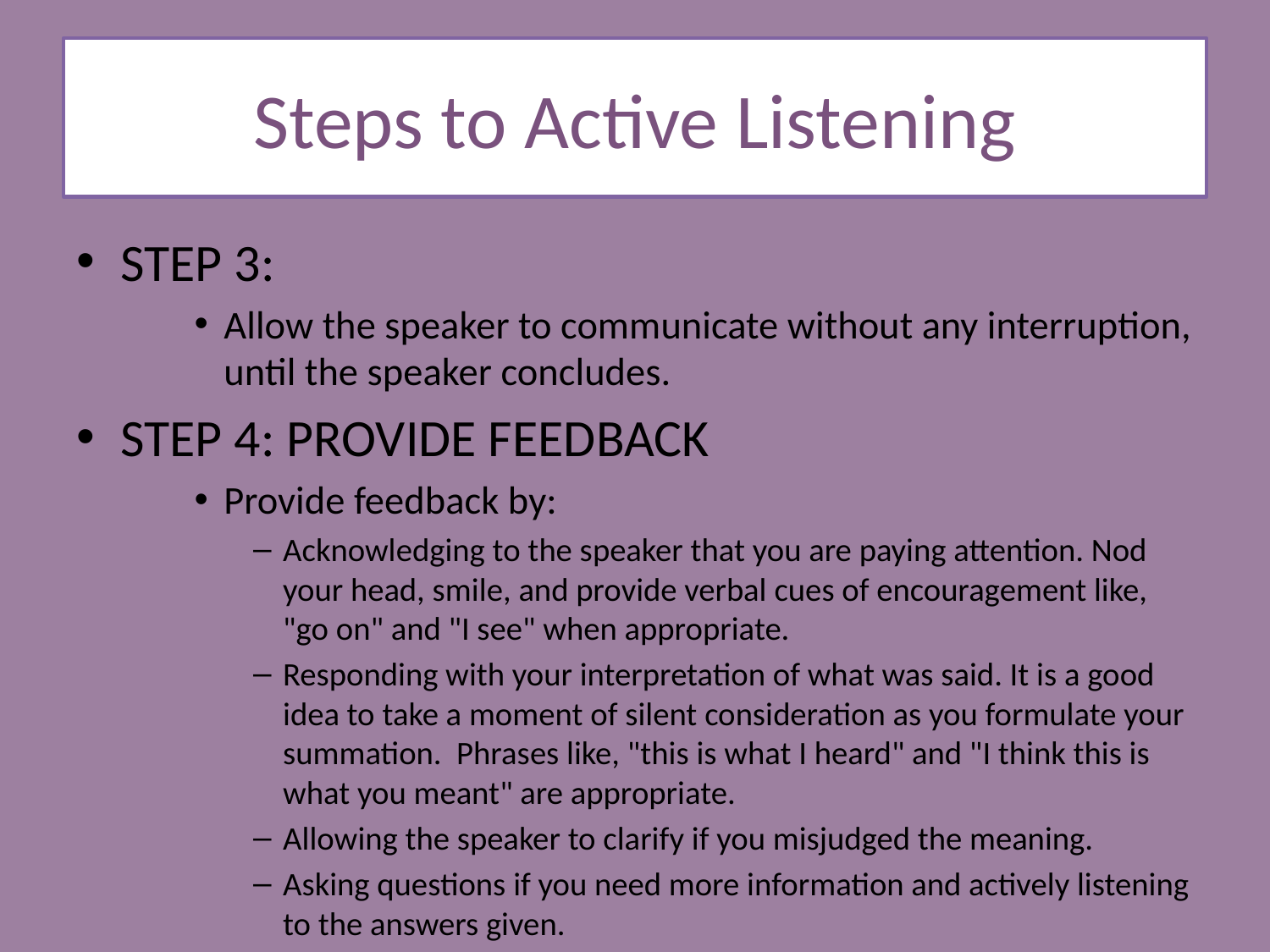

# Steps to Active Listening
STEP 3:
Allow the speaker to communicate without any interruption, until the speaker concludes.
STEP 4: PROVIDE FEEDBACK
Provide feedback by:
Acknowledging to the speaker that you are paying attention. Nod your head, smile, and provide verbal cues of encouragement like, "go on" and "I see" when appropriate.
Responding with your interpretation of what was said. It is a good idea to take a moment of silent consideration as you formulate your summation.  Phrases like, "this is what I heard" and "I think this is what you meant" are appropriate.
Allowing the speaker to clarify if you misjudged the meaning.
Asking questions if you need more information and actively listening to the answers given.